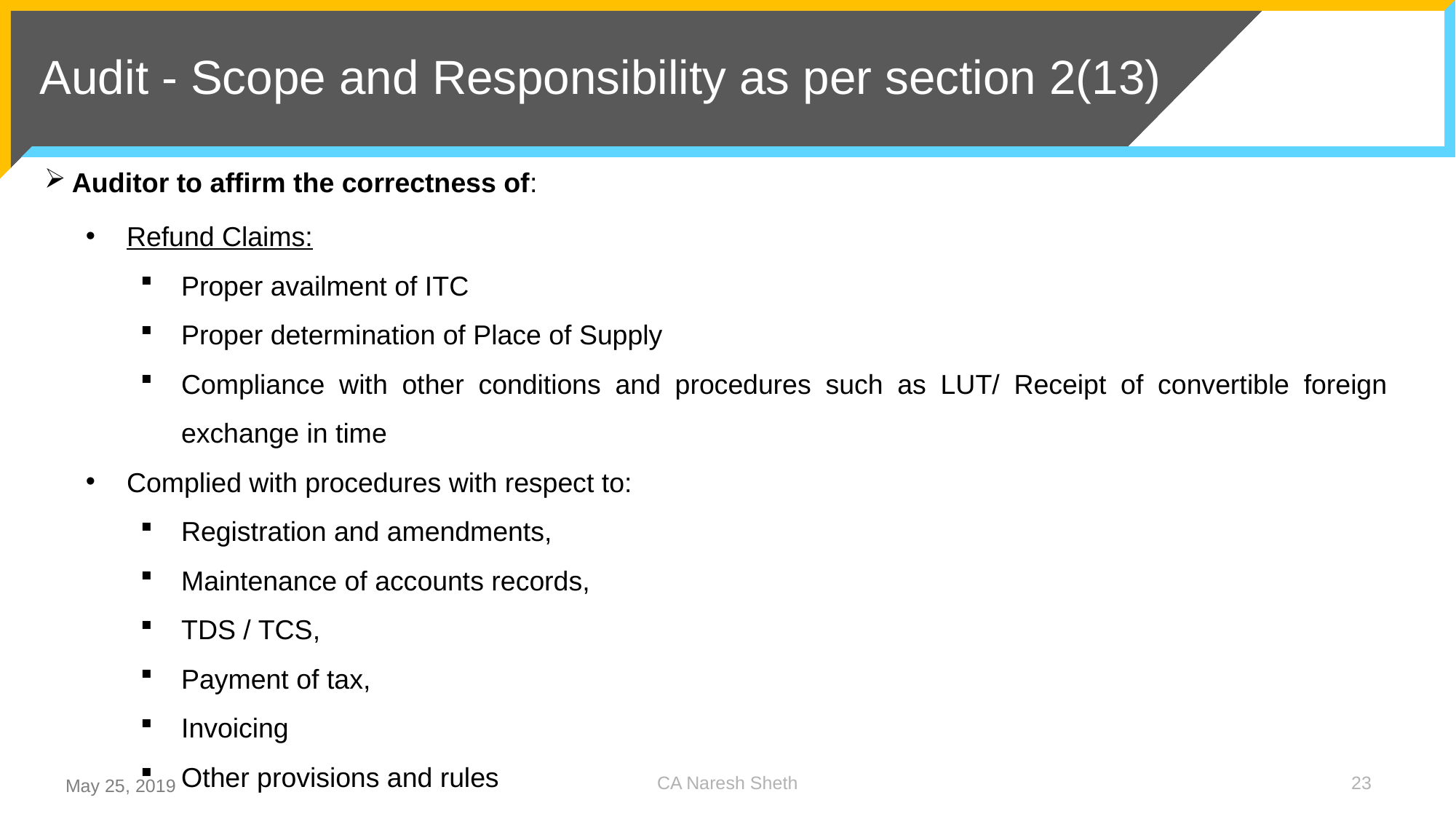

# Audit - Scope and Responsibility as per section 2(13)
Auditor to affirm the correctness of:
Refund Claims:
Proper availment of ITC
Proper determination of Place of Supply
Compliance with other conditions and procedures such as LUT/ Receipt of convertible foreign exchange in time
Complied with procedures with respect to:
Registration and amendments,
Maintenance of accounts records,
TDS / TCS,
Payment of tax,
Invoicing
Other provisions and rules
CA Naresh Sheth
23
May 25, 2019